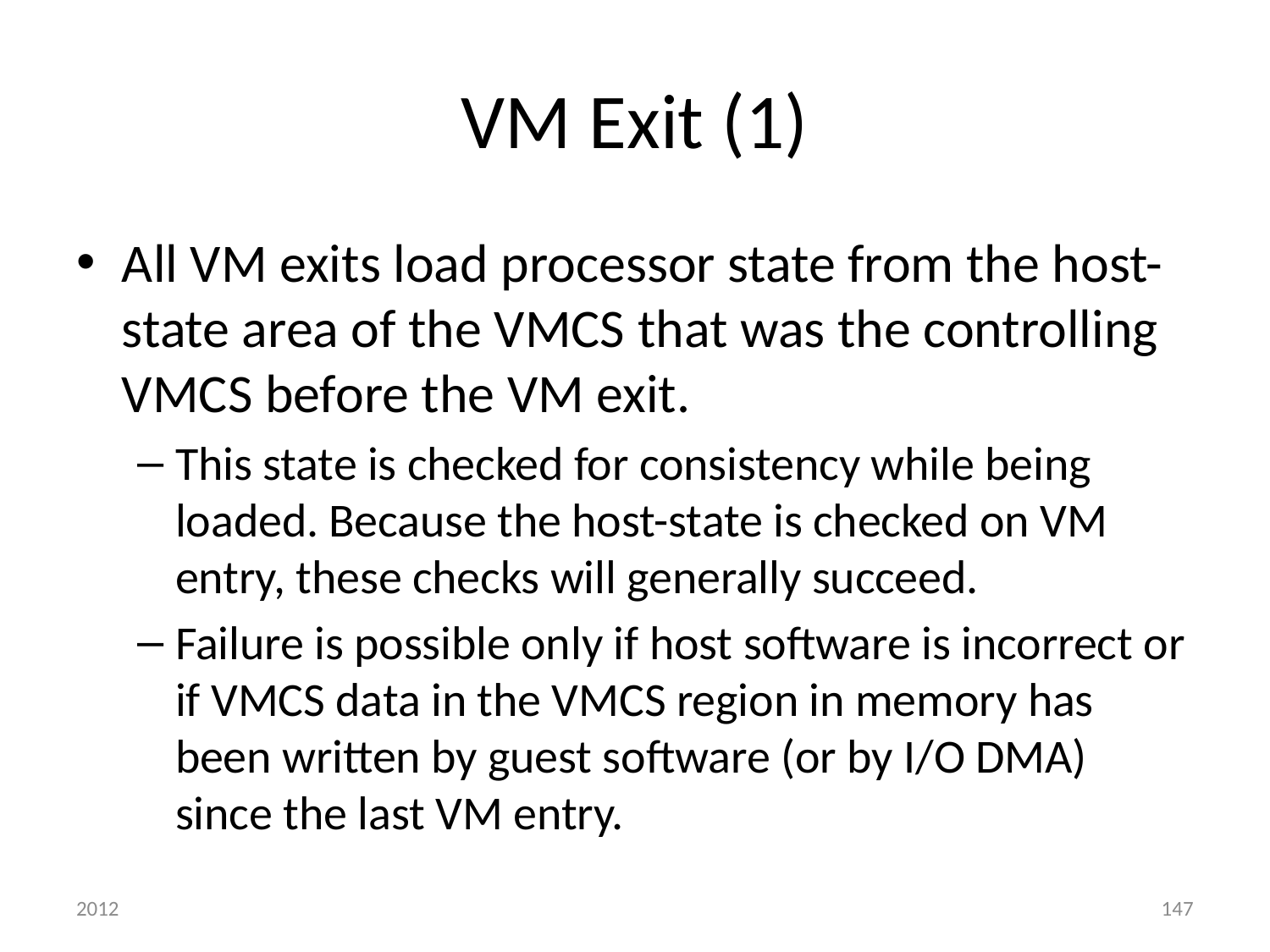

# VM Exit (1)
All VM exits load processor state from the host-state area of the VMCS that was the controlling VMCS before the VM exit.
This state is checked for consistency while being loaded. Because the host-state is checked on VM entry, these checks will generally succeed.
Failure is possible only if host software is incorrect or if VMCS data in the VMCS region in memory has been written by guest software (or by I/O DMA) since the last VM entry.
2012

147